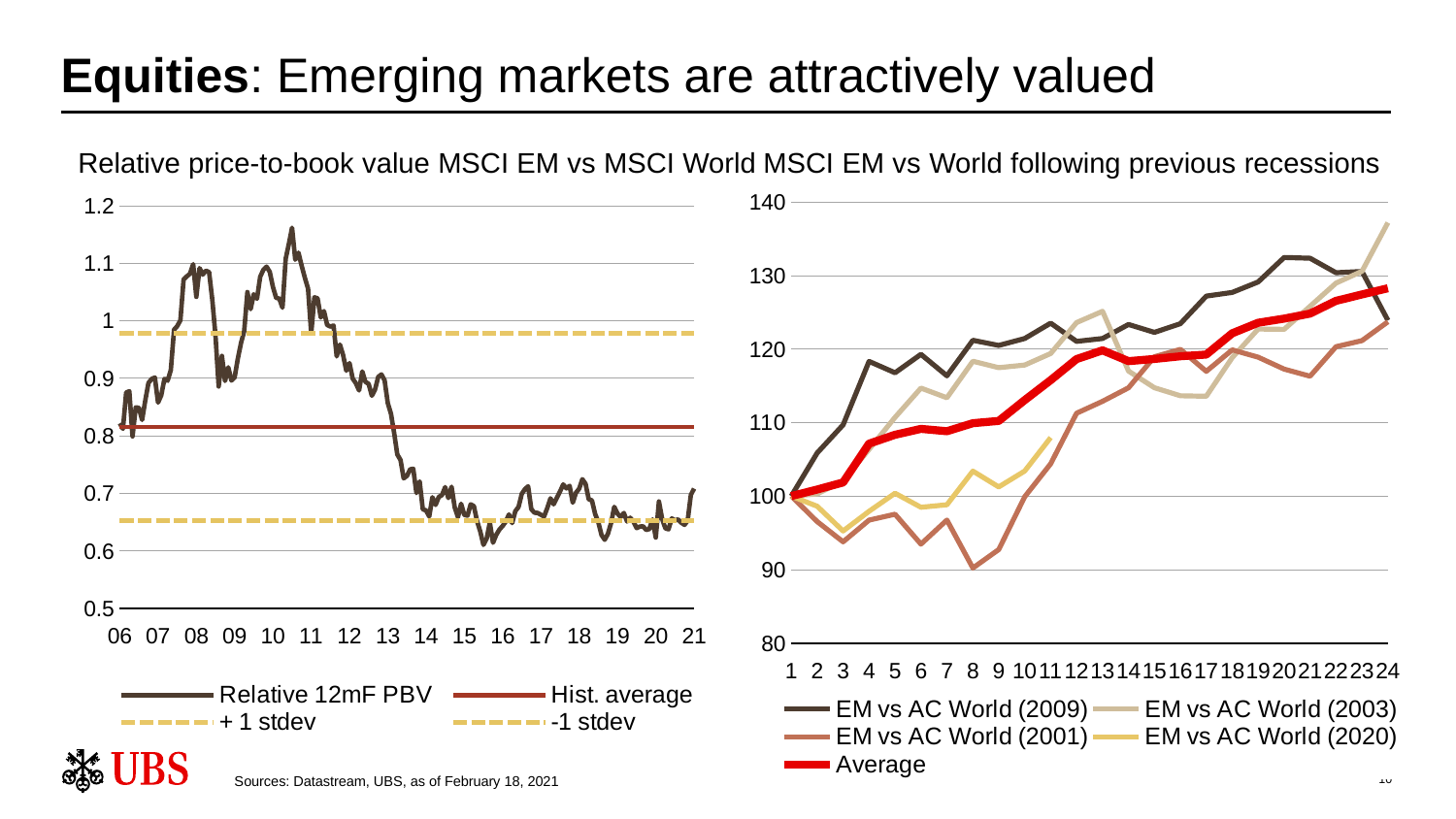

# Equities: Emerging markets are attractively valued
MSCI EM vs World following previous recessions
Relative price-to-book value MSCI EM vs MSCI World

### Chart

| Category |  |  |  |  |
|---|---|---|---|---|
| 38766 | 0.8213675213675213 | 0.8148596331938562 | 0.9777123058643526 | 0.6520069605233598 |
| 38794 | 0.8117546848381602 | 0.8148596331938562 | 0.9777123058643526 | 0.6520069605233598 |
| 38825 | 0.8748928877463581 | 0.8148596331938562 | 0.9777123058643526 | 0.6520069605233598 |
| 38855 | 0.8771773112996873 | 0.8148596331938562 | 0.9777123058643526 | 0.6520069605233598 |
| 38886 | 0.7986512524084778 | 0.8148596331938562 | 0.9777123058643526 | 0.6520069605233598 |
| 38916 | 0.8490917559385189 | 0.8148596331938562 | 0.9777123058643526 | 0.6520069605233598 |
| 38947 | 0.8483043079743355 | 0.8148596331938562 | 0.9777123058643526 | 0.6520069605233598 |
| 38978 | 0.827321911632101 | 0.8148596331938562 | 0.9777123058643526 | 0.6520069605233598 |
| 39008 | 0.8614298323036187 | 0.8148596331938562 | 0.9777123058643526 | 0.6520069605233598 |
| 39039 | 0.8914930555555556 | 0.8148596331938562 | 0.9777123058643526 | 0.6520069605233598 |
| 39069 | 0.8985695708712614 | 0.8148596331938562 | 0.9777123058643526 | 0.6520069605233598 |
| 39100 | 0.901023890784983 | 0.8148596331938562 | 0.9777123058643526 | 0.6520069605233598 |
| 39131 | 0.8573832562053008 | 0.8148596331938562 | 0.9777123058643526 | 0.6520069605233598 |
| 39159 | 0.8701241134751774 | 0.8148596331938562 | 0.9777123058643526 | 0.6520069605233598 |
| 39190 | 0.898745131977499 | 0.8148596331938562 | 0.9777123058643526 | 0.6520069605233598 |
| 39220 | 0.8954659949622166 | 0.8148596331938562 | 0.9777123058643526 | 0.6520069605233598 |
| 39251 | 0.9138149556400507 | 0.8148596331938562 | 0.9777123058643526 | 0.6520069605233598 |
| 39281 | 0.9839730071699706 | 0.8148596331938562 | 0.9777123058643526 | 0.6520069605233598 |
| 39312 | 0.9903492647058821 | 0.8148596331938562 | 0.9777123058643526 | 0.6520069605233598 |
| 39343 | 1.0004545454545455 | 0.8148596331938562 | 0.9777123058643526 | 0.6520069605233598 |
| 39373 | 1.0713976633491995 | 0.8148596331938562 | 0.9777123058643526 | 0.6520069605233598 |
| 39404 | 1.0767123287671234 | 0.8148596331938562 | 0.9777123058643526 | 0.6520069605233598 |
| 39434 | 1.0813589628967366 | 0.8148596331938562 | 0.9777123058643526 | 0.6520069605233598 |
| 39465 | 1.0980683506686477 | 0.8148596331938562 | 0.9777123058643526 | 0.6520069605233598 |
| 39496 | 1.0413054563997959 | 0.8148596331938562 | 0.9777123058643526 | 0.6520069605233598 |
| 39525 | 1.0912 | 0.8148596331938562 | 0.9777123058643526 | 0.6520069605233598 |
| 39556 | 1.0799169693824597 | 0.8148596331938562 | 0.9777123058643526 | 0.6520069605233598 |
| 39586 | 1.0867625185919685 | 0.8148596331938562 | 0.9777123058643526 | 0.6520069605233598 |
| 39617 | 1.0840731070496084 | 0.8148596331938562 | 0.9777123058643526 | 0.6520069605233598 |
| 39647 | 1.035755478662053 | 0.8148596331938562 | 0.9777123058643526 | 0.6520069605233598 |
| 39678 | 0.9740761169332598 | 0.8148596331938562 | 0.9777123058643526 | 0.6520069605233598 |
| 39709 | 0.8854679802955664 | 0.8148596331938562 | 0.9777123058643526 | 0.6520069605233598 |
| 39739 | 0.9385185185185184 | 0.8148596331938562 | 0.9777123058643526 | 0.6520069605233598 |
| 39770 | 0.8949843260188087 | 0.8148596331938562 | 0.9777123058643526 | 0.6520069605233598 |
| 39800 | 0.9187116564417177 | 0.8148596331938562 | 0.9777123058643526 | 0.6520069605233598 |
| 39831 | 0.89576802507837 | 0.8148596331938562 | 0.9777123058643526 | 0.6520069605233598 |
| 39862 | 0.9010736196319018 | 0.8148596331938562 | 0.9777123058643526 | 0.6520069605233598 |
| 39890 | 0.9339055793991416 | 0.8148596331938562 | 0.9777123058643526 | 0.6520069605233598 |
| 39921 | 0.9612068965517243 | 0.8148596331938562 | 0.9777123058643526 | 0.6520069605233598 |
| 39951 | 0.9817813765182187 | 0.8148596331938562 | 0.9777123058643526 | 0.6520069605233598 |
| 39982 | 1.0495376486129457 | 0.8148596331938562 | 0.9777123058643526 | 0.6520069605233598 |
| 40012 | 1.0199203187250996 | 0.8148596331938562 | 0.9777123058643526 | 0.6520069605233598 |
| 40043 | 1.0457317073170733 | 0.8148596331938562 | 0.9777123058643526 | 0.6520069605233598 |
| 40074 | 1.0378346915017462 | 0.8148596331938562 | 0.9777123058643526 | 0.6520069605233598 |
| 40104 | 1.0761627906976745 | 0.8148596331938562 | 0.9777123058643526 | 0.6520069605233598 |
| 40135 | 1.088217880402605 | 0.8148596331938562 | 0.9777123058643526 | 0.6520069605233598 |
| 40165 | 1.0937129300118624 | 0.8148596331938562 | 0.9777123058643526 | 0.6520069605233598 |
| 40196 | 1.0847262247838616 | 0.8148596331938562 | 0.9777123058643526 | 0.6520069605233598 |
| 40227 | 1.058679706601467 | 0.8148596331938562 | 0.9777123058643526 | 0.6520069605233598 |
| 40255 | 1.0396501457725946 | 0.8148596331938562 | 0.9777123058643526 | 0.6520069605233598 |
| 40286 | 1.0380898237635021 | 0.8148596331938562 | 0.9777123058643526 | 0.6520069605233598 |
| 40316 | 1.0223160434258143 | 0.8148596331938562 | 0.9777123058643526 | 0.6520069605233598 |
| 40347 | 1.1075484301937206 | 0.8148596331938562 | 0.9777123058643526 | 0.6520069605233598 |
| 40377 | 1.1337883959044368 | 0.8148596331938562 | 0.9777123058643526 | 0.6520069605233598 |
| 40408 | 1.161422708618331 | 0.8148596331938562 | 0.9777123058643526 | 0.6520069605233598 |
| 40439 | 1.1058370750481077 | 0.8148596331938562 | 0.9777123058643526 | 0.6520069605233598 |
| 40469 | 1.117981072555205 | 0.8148596331938562 | 0.9777123058643526 | 0.6520069605233598 |
| 40500 | 1.0954174513496548 | 0.8148596331938562 | 0.9777123058643526 | 0.6520069605233598 |
| 40530 | 1.0745454545454545 | 0.8148596331938562 | 0.9777123058643526 | 0.6520069605233598 |
| 40561 | 1.0555223880597016 | 0.8148596331938562 | 0.9777123058643526 | 0.6520069605233598 |
| 40592 | 0.9779965257672264 | 0.8148596331938562 | 0.9777123058643526 | 0.6520069605233598 |
| 40620 | 1.0404551201011376 | 0.8148596331938562 | 0.9777123058643526 | 0.6520069605233598 |
| 40651 | 1.0387174833635815 | 0.8148596331938562 | 0.9777123058643526 | 0.6520069605233598 |
| 40681 | 1.0053989202159568 | 0.8148596331938562 | 0.9777123058643526 | 0.6520069605233598 |
| 40712 | 1.016424510423247 | 0.8148596331938562 | 0.9777123058643526 | 0.6520069605233598 |
| 40742 | 0.9924859110832811 | 0.8148596331938562 | 0.9777123058643526 | 0.6520069605233598 |
| 40773 | 0.989547038327526 | 0.8148596331938562 | 0.9777123058643526 | 0.6520069605233598 |
| 40804 | 0.9913419913419915 | 0.8148596331938562 | 0.9777123058643526 | 0.6520069605233598 |
| 40834 | 0.9377211606510969 | 0.8148596331938562 | 0.9777123058643526 | 0.6520069605233598 |
| 40865 | 0.9582463465553236 | 0.8148596331938562 | 0.9777123058643526 | 0.6520069605233598 |
| 40895 | 0.9399293286219081 | 0.8148596331938562 | 0.9777123058643526 | 0.6520069605233598 |
| 40926 | 0.9128378378378378 | 0.8148596331938562 | 0.9777123058643526 | 0.6520069605233598 |
| 40957 | 0.9260925449871465 | 0.8148596331938562 | 0.9777123058643526 | 0.6520069605233598 |
| 40986 | 0.8991336633663366 | 0.8148596331938562 | 0.9777123058643526 | 0.6520069605233598 |
| 41017 | 0.8911783644558918 | 0.8148596331938562 | 0.9777123058643526 | 0.6520069605233598 |
| 41047 | 0.8785425101214576 | 0.8148596331938562 | 0.9777123058643526 | 0.6520069605233598 |
| 41078 | 0.911522633744856 | 0.8148596331938562 | 0.9777123058643526 | 0.6520069605233598 |
| 41108 | 0.893574297188755 | 0.8148596331938562 | 0.9777123058643526 | 0.6520069605233598 |
| 41139 | 0.889955214331414 | 0.8148596331938562 | 0.9777123058643526 | 0.6520069605233598 |
| 41170 | 0.8693722257450857 | 0.8148596331938562 | 0.9777123058643526 | 0.6520069605233598 |
| 41200 | 0.8800251256281407 | 0.8148596331938562 | 0.9777123058643526 | 0.6520069605233598 |
| 41231 | 0.9021164021164022 | 0.8148596331938562 | 0.9777123058643526 | 0.6520069605233598 |
| 41261 | 0.9063482086737901 | 0.8148596331938562 | 0.9777123058643526 | 0.6520069605233598 |
| 41292 | 0.8963636363636365 | 0.8148596331938562 | 0.9777123058643526 | 0.6520069605233598 |
| 41323 | 0.8565549676660787 | 0.8148596331938562 | 0.9777123058643526 | 0.6520069605233598 |
| 41351 | 0.8378378378378378 | 0.8148596331938562 | 0.9777123058643526 | 0.6520069605233598 |
| 41382 | 0.8045375218150087 | 0.8148596331938562 | 0.9777123058643526 | 0.6520069605233598 |
| 41412 | 0.767175572519084 | 0.8148596331938562 | 0.9777123058643526 | 0.6520069605233598 |
| 41443 | 0.7577675489067894 | 0.8148596331938562 | 0.9777123058643526 | 0.6520069605233598 |
| 41473 | 0.7257079400333148 | 0.8148596331938562 | 0.9777123058643526 | 0.6520069605233598 |
| 41504 | 0.7297149122807017 | 0.8148596331938562 | 0.9777123058643526 | 0.6520069605233598 |
| 41535 | 0.7412663755458515 | 0.8148596331938562 | 0.9777123058643526 | 0.6520069605233598 |
| 41565 | 0.7423180592991914 | 0.8148596331938562 | 0.9777123058643526 | 0.6520069605233598 |
| 41596 | 0.7001055966209082 | 0.8148596331938562 | 0.9777123058643526 | 0.6520069605233598 |
| 41626 | 0.720276008492569 | 0.8148596331938562 | 0.9777123058643526 | 0.6520069605233598 |
| 41657 | 0.6718027734976888 | 0.8148596331938562 | 0.9777123058643526 | 0.6520069605233598 |
| 41688 | 0.6699895068205666 | 0.8148596331938562 | 0.9777123058643526 | 0.6520069605233598 |
| 41716 | 0.6592669075890552 | 0.8148596331938562 | 0.9777123058643526 | 0.6520069605233598 |
| 41747 | 0.6927899686520377 | 0.8148596331938562 | 0.9777123058643526 | 0.6520069605233598 |
| 41777 | 0.6794478527607362 | 0.8148596331938562 | 0.9777123058643526 | 0.6520069605233598 |
| 41808 | 0.6934269944806823 | 0.8148596331938562 | 0.9777123058643526 | 0.6520069605233598 |
| 41838 | 0.696437531359759 | 0.8148596331938562 | 0.9777123058643526 | 0.6520069605233598 |
| 41869 | 0.7103235747303543 | 0.8148596331938562 | 0.9777123058643526 | 0.6520069605233598 |
| 41900 | 0.691382765531062 | 0.8148596331938562 | 0.9777123058643526 | 0.6520069605233598 |
| 41930 | 0.711038961038961 | 0.8148596331938562 | 0.9777123058643526 | 0.6520069605233598 |
| 41961 | 0.6749750747756731 | 0.8148596331938562 | 0.9777123058643526 | 0.6520069605233598 |
| 41991 | 0.6581371545547595 | 0.8148596331938562 | 0.9777123058643526 | 0.6520069605233598 |
| 42022 | 0.6814024390243902 | 0.8148596331938562 | 0.9777123058643526 | 0.6520069605233598 |
| 42053 | 0.6621359223300971 | 0.8148596331938562 | 0.9777123058643526 | 0.6520069605233598 |
| 42081 | 0.6608695652173914 | 0.8148596331938562 | 0.9777123058643526 | 0.6520069605233598 |
| 42112 | 0.6804267161410018 | 0.8148596331938562 | 0.9777123058643526 | 0.6520069605233598 |
| 42142 | 0.6773283160865475 | 0.8148596331938562 | 0.9777123058643526 | 0.6520069605233598 |
| 42173 | 0.6510194404931247 | 0.8148596331938562 | 0.9777123058643526 | 0.6520069605233598 |
| 42203 | 0.6333647502356269 | 0.8148596331938562 | 0.9777123058643526 | 0.6520069605233598 |
| 42234 | 0.61 | 0.8148596331938562 | 0.9777123058643526 | 0.6520069605233598 |
| 42265 | 0.6208482370975984 | 0.8148596331938562 | 0.9777123058643526 | 0.6520069605233598 |
| 42295 | 0.648854961832061 | 0.8148596331938562 | 0.9777123058643526 | 0.6520069605233598 |
| 42326 | 0.6137254901960785 | 0.8148596331938562 | 0.9777123058643526 | 0.6520069605233598 |
| 42356 | 0.6274411617426139 | 0.8148596331938562 | 0.9777123058643526 | 0.6520069605233598 |
| 42387 | 0.6365603028664143 | 0.8148596331938562 | 0.9777123058643526 | 0.6520069605233598 |
| 42418 | 0.6429347826086956 | 0.8148596331938562 | 0.9777123058643526 | 0.6520069605233598 |
| 42447 | 0.6505154639175258 | 0.8148596331938562 | 0.9777123058643526 | 0.6520069605233598 |
| 42478 | 0.6629156010230179 | 0.8148596331938562 | 0.9777123058643526 | 0.6520069605233598 |
| 42508 | 0.6478728856996412 | 0.8148596331938562 | 0.9777123058643526 | 0.6520069605233598 |
| 42539 | 0.6685744016649323 | 0.8148596331938562 | 0.9777123058643526 | 0.6520069605233598 |
| 42569 | 0.6758655293527345 | 0.8148596331938562 | 0.9777123058643526 | 0.6520069605233598 |
| 42600 | 0.698609731876862 | 0.8148596331938562 | 0.9777123058643526 | 0.6520069605233598 |
| 42631 | 0.7067822539520652 | 0.8148596331938562 | 0.9777123058643526 | 0.6520069605233598 |
| 42661 | 0.7118301314459049 | 0.8148596331938562 | 0.9777123058643526 | 0.6520069605233598 |
| 42692 | 0.6720080120180271 | 0.8148596331938562 | 0.9777123058643526 | 0.6520069605233598 |
| 42722 | 0.6658665386461833 | 0.8148596331938562 | 0.9777123058643526 | 0.6520069605233598 |
| 42753 | 0.6655550262029537 | 0.8148596331938562 | 0.9777123058643526 | 0.6520069605233598 |
| 42784 | 0.6623376623376622 | 0.8148596331938562 | 0.9777123058643526 | 0.6520069605233598 |
| 42812 | 0.6593103448275862 | 0.8148596331938562 | 0.9777123058643526 | 0.6520069605233598 |
| 42843 | 0.6738519212746017 | 0.8148596331938562 | 0.9777123058643526 | 0.6520069605233598 |
| 42873 | 0.6909175162187211 | 0.8148596331938562 | 0.9777123058643526 | 0.6520069605233598 |
| 42904 | 0.6805682859761687 | 0.8148596331938562 | 0.9777123058643526 | 0.6520069605233598 |
| 42934 | 0.691847075080608 | 0.8148596331938562 | 0.9777123058643526 | 0.6520069605233598 |
| 42965 | 0.7027649769585254 | 0.8148596331938562 | 0.9777123058643526 | 0.6520069605233598 |
| 42996 | 0.7150710032065964 | 0.8148596331938562 | 0.9777123058643526 | 0.6520069605233598 |
| 43026 | 0.7082585278276481 | 0.8148596331938562 | 0.9777123058643526 | 0.6520069605233598 |
| 43057 | 0.7126126126126126 | 0.8148596331938562 | 0.9777123058643526 | 0.6520069605233598 |
| 43087 | 0.6833552920509443 | 0.8148596331938562 | 0.9777123058643526 | 0.6520069605233598 |
| 43118 | 0.7005529561888558 | 0.8148596331938562 | 0.9777123058643526 | 0.6520069605233598 |
| 43149 | 0.7077131258457374 | 0.8148596331938562 | 0.9777123058643526 | 0.6520069605233598 |
| 43177 | 0.7241841752346894 | 0.8148596331938562 | 0.9777123058643526 | 0.6520069605233598 |
| 43208 | 0.7161349976883957 | 0.8148596331938562 | 0.9777123058643526 | 0.6520069605233598 |
| 43238 | 0.6891168599464763 | 0.8148596331938562 | 0.9777123058643526 | 0.6520069605233598 |
| 43269 | 0.6873614190687362 | 0.8148596331938562 | 0.9777123058643526 | 0.6520069605233598 |
| 43299 | 0.6638354939651319 | 0.8148596331938562 | 0.9777123058643526 | 0.6520069605233598 |
| 43330 | 0.6495992876224399 | 0.8148596331938562 | 0.9777123058643526 | 0.6520069605233598 |
| 43361 | 0.6272241992882561 | 0.8148596331938562 | 0.9777123058643526 | 0.6520069605233598 |
| 43391 | 0.6188731103985342 | 0.8148596331938562 | 0.9777123058643526 | 0.6520069605233598 |
| 43422 | 0.6291390728476822 | 0.8148596331938562 | 0.9777123058643526 | 0.6520069605233598 |
| 43452 | 0.6478048780487806 | 0.8148596331938562 | 0.9777123058643526 | 0.6520069605233598 |
| 43483 | 0.6760355029585798 | 0.8148596331938562 | 0.9777123058643526 | 0.6520069605233598 |
| 43514 | 0.6644798500468604 | 0.8148596331938562 | 0.9777123058643526 | 0.6520069605233598 |
| 43542 | 0.658233670653174 | 0.8148596331938562 | 0.9777123058643526 | 0.6520069605233598 |
| 43573 | 0.6654756587762394 | 0.8148596331938562 | 0.9777123058643526 | 0.6520069605233598 |
| 43603 | 0.6506469500924214 | 0.8148596331938562 | 0.9777123058643526 | 0.6520069605233598 |
| 43634 | 0.6571168713051387 | 0.8148596331938562 | 0.9777123058643526 | 0.6520069605233598 |
| 43664 | 0.6507092198581561 | 0.8148596331938562 | 0.9777123058643526 | 0.6520069605233598 |
| 43695 | 0.639136555607696 | 0.8148596331938562 | 0.9777123058643526 | 0.6520069605233598 |
| 43726 | 0.641831238779174 | 0.8148596331938562 | 0.9777123058643526 | 0.6520069605233598 |
| 43756 | 0.6423094271538115 | 0.8148596331938562 | 0.9777123058643526 | 0.6520069605233598 |
| 43787 | 0.6360454943132108 | 0.8148596331938562 | 0.9777123058643526 | 0.6520069605233598 |
| 43817 | 0.6375054135989605 | 0.8148596331938562 | 0.9777123058643526 | 0.6520069605233598 |
| 43848 | 0.6543261231281198 | 0.8148596331938562 | 0.9777123058643526 | 0.6520069605233598 |
| 43879 | 0.6227569331158238 | 0.8148596331938562 | 0.9777123058643526 | 0.6520069605233598 |
| 43908 | 0.6854103343465046 | 0.8148596331938562 | 0.9777123058643526 | 0.6520069605233598 |
| 43939 | 0.6552748885586923 | 0.8148596331938562 | 0.9777123058643526 | 0.6520069605233598 |
| 43969 | 0.6388489208633094 | 0.8148596331938562 | 0.9777123058643526 | 0.6520069605233598 |
| 44000 | 0.6370274914089348 | 0.8148596331938562 | 0.9777123058643526 | 0.6520069605233598 |
| 44030 | 0.6559229803264964 | 0.8148596331938562 | 0.9777123058643526 | 0.6520069605233598 |
| 44061 | 0.6526358806702084 | 0.8148596331938562 | 0.9777123058643526 | 0.6520069605233598 |
| 44092 | 0.6543008560945781 | 0.8148596331938562 | 0.9777123058643526 | 0.6520069605233598 |
| 44122 | 0.6485405837664935 | 0.8148596331938562 | 0.9777123058643526 | 0.6520069605233598 |
| 44153 | 0.6448194662480377 | 0.8148596331938562 | 0.9777123058643526 | 0.6520069605233598 |
| 44183 | 0.6521084337349398 | 0.8148596331938562 | 0.9777123058643526 | 0.6520069605233598 |
| 44214 | 0.6968475073313782 | 0.8148596331938562 | 0.9777123058643526 | 0.6520069605233598 |
| 44245 | 0.7078204199855178 | 0.8148596331938562 | 0.9777123058643526 | 0.6520069605233598 |

### Chart

| Category | EM vs AC World (2009) | EM vs AC World (2003) | EM vs AC World (2001) | EM vs AC World (2020) | Average |
|---|---|---|---|---|---|
Sources: Datastream, UBS, as of February 18, 2021